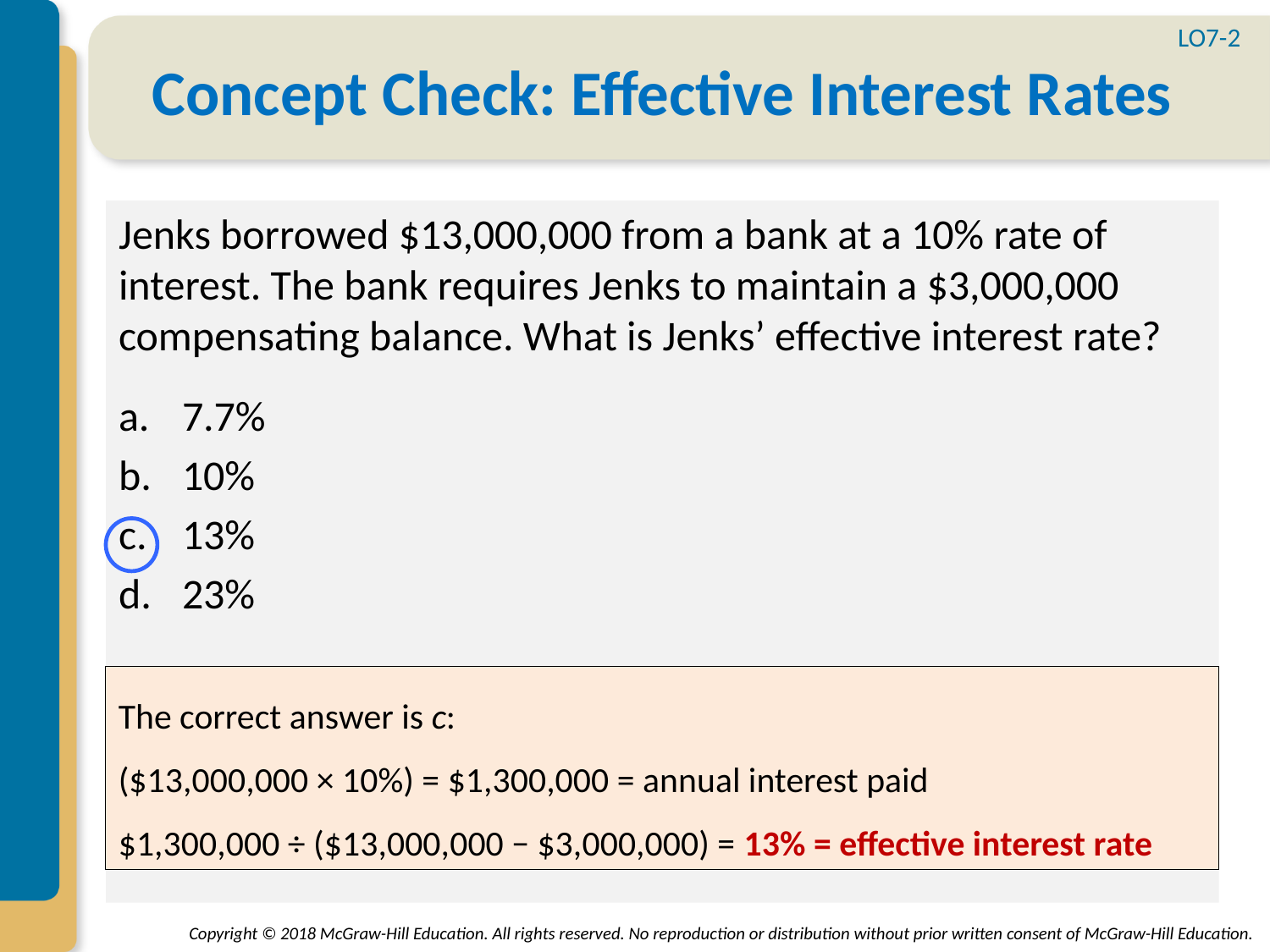

LO7-2
# Concept Check: Effective Interest Rates
Jenks borrowed $13,000,000 from a bank at a 10% rate of interest. The bank requires Jenks to maintain a $3,000,000 compensating balance. What is Jenks’ effective interest rate?
7.7%
10%
13%
23%

The correct answer is c:
($13,000,000 × 10%) = $1,300,000 = annual interest paid
$1,300,000 ÷ ($13,000,000 − $3,000,000) = 13% = effective interest rate